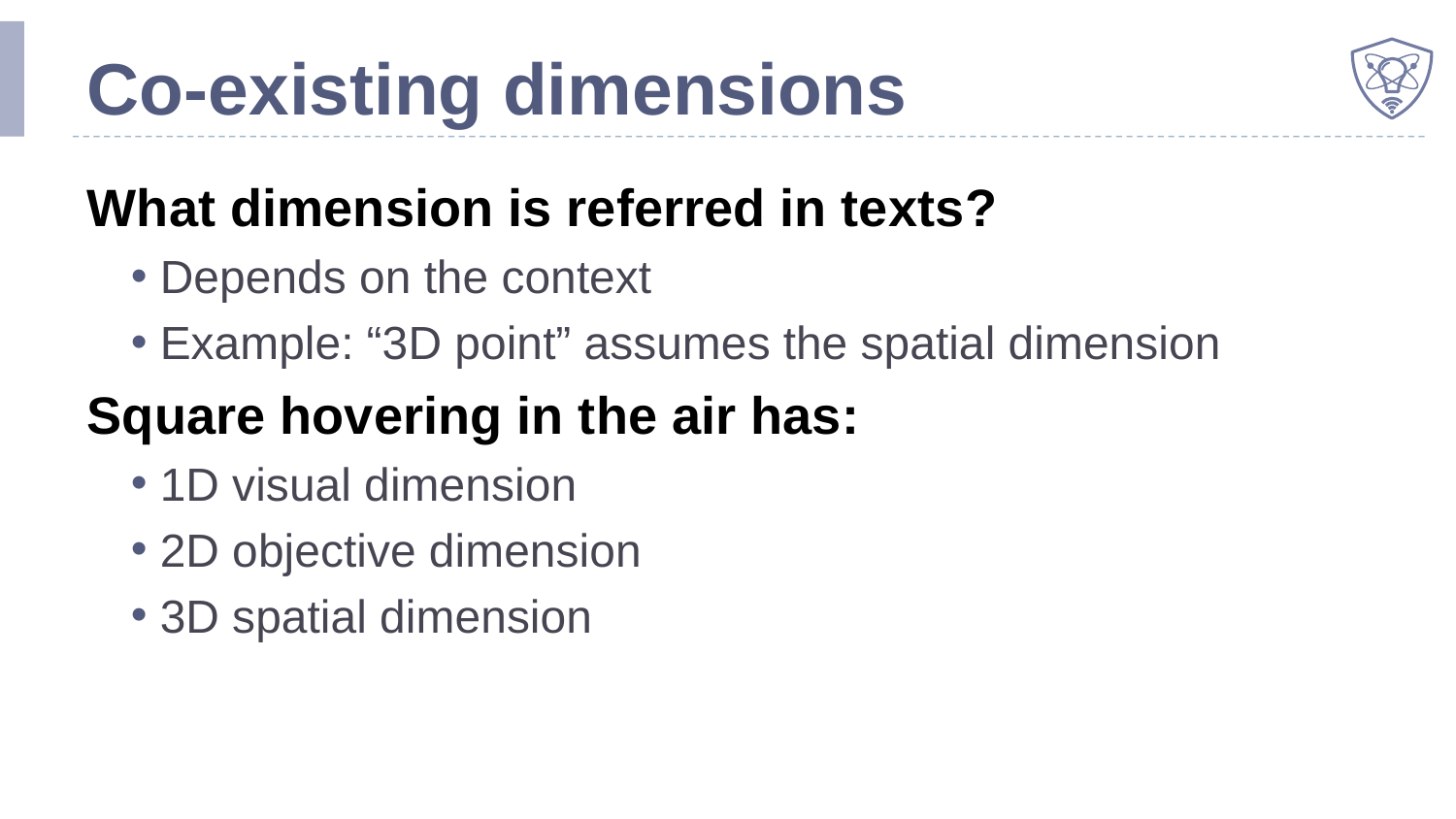

# Co-existing dimensions
What dimension is referred in texts?
Depends on the context
Example: “3D point” assumes the spatial dimension
Square hovering in the air has:
1D visual dimension
2D objective dimension
3D spatial dimension